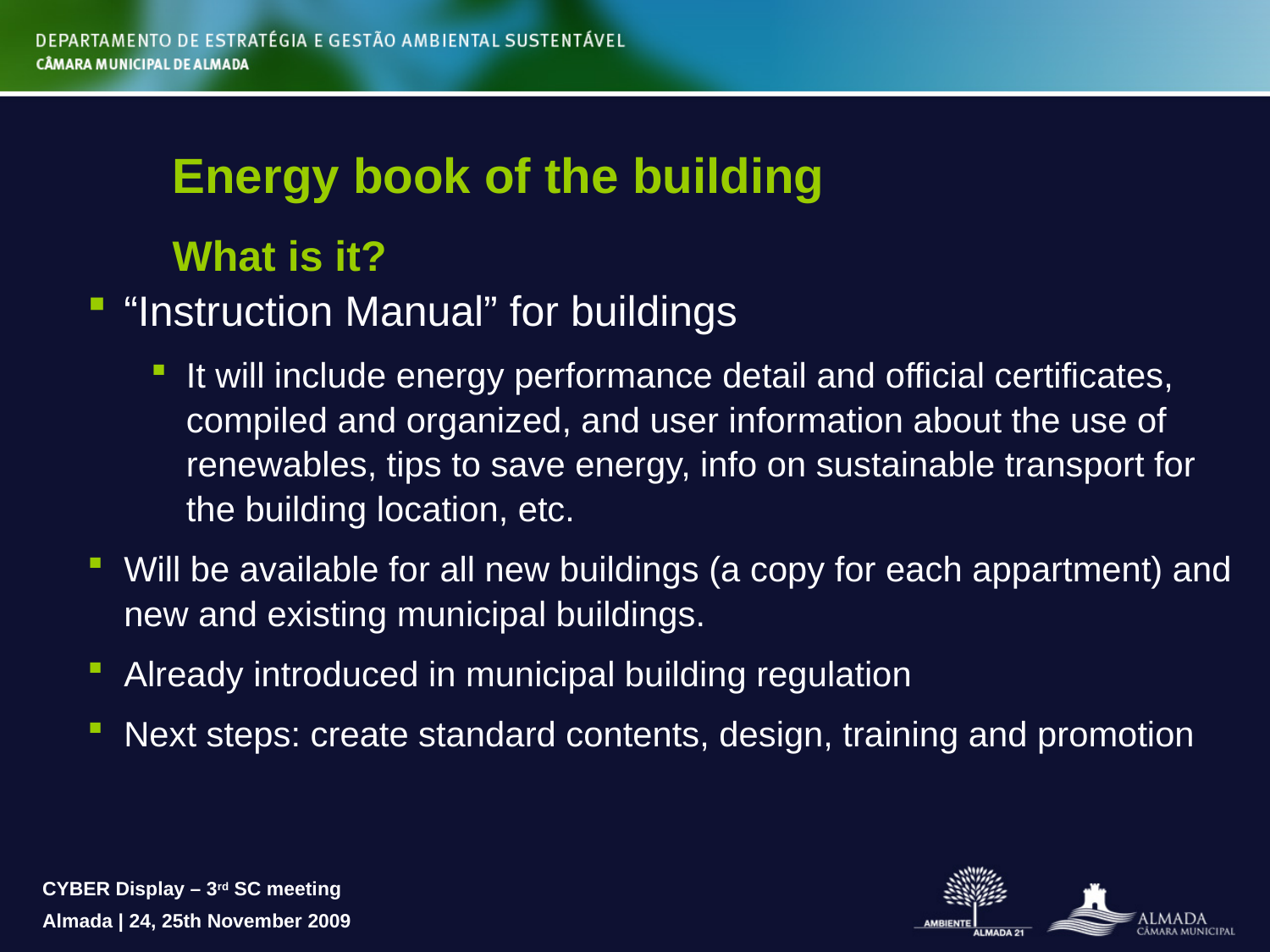

Energy book of the building
What is it?
“Instruction Manual” for buildings
It will include energy performance detail and official certificates, compiled and organized, and user information about the use of renewables, tips to save energy, info on sustainable transport for the building location, etc.
Will be available for all new buildings (a copy for each appartment) and new and existing municipal buildings.
Already introduced in municipal building regulation
Next steps: create standard contents, design, training and promotion